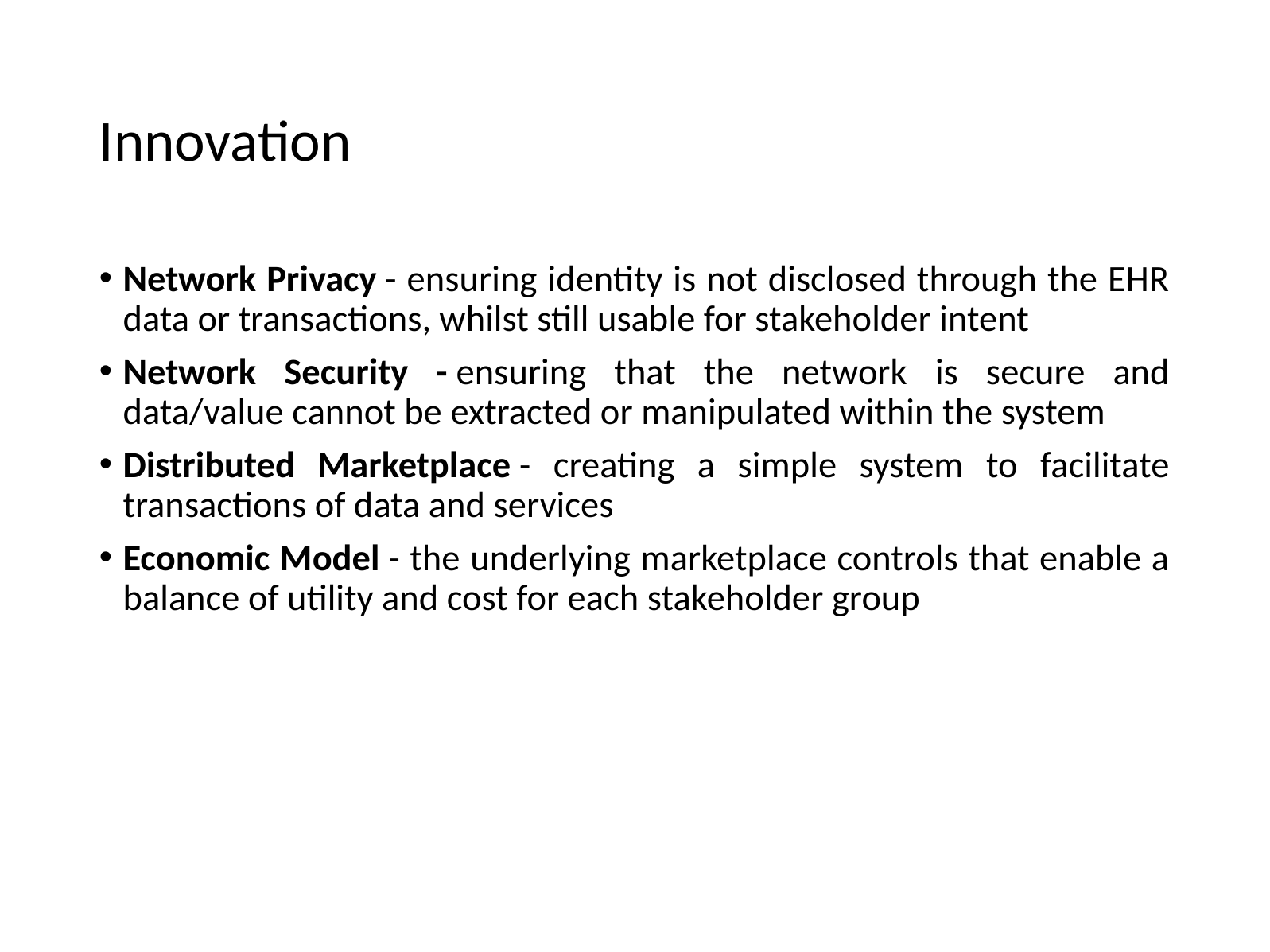

# Innovation
Network Privacy - ensuring identity is not disclosed through the EHR data or transactions, whilst still usable for stakeholder intent
Network Security - ensuring that the network is secure and data/value cannot be extracted or manipulated within the system
Distributed Marketplace - creating a simple system to facilitate transactions of data and services
Economic Model - the underlying marketplace controls that enable a balance of utility and cost for each stakeholder group